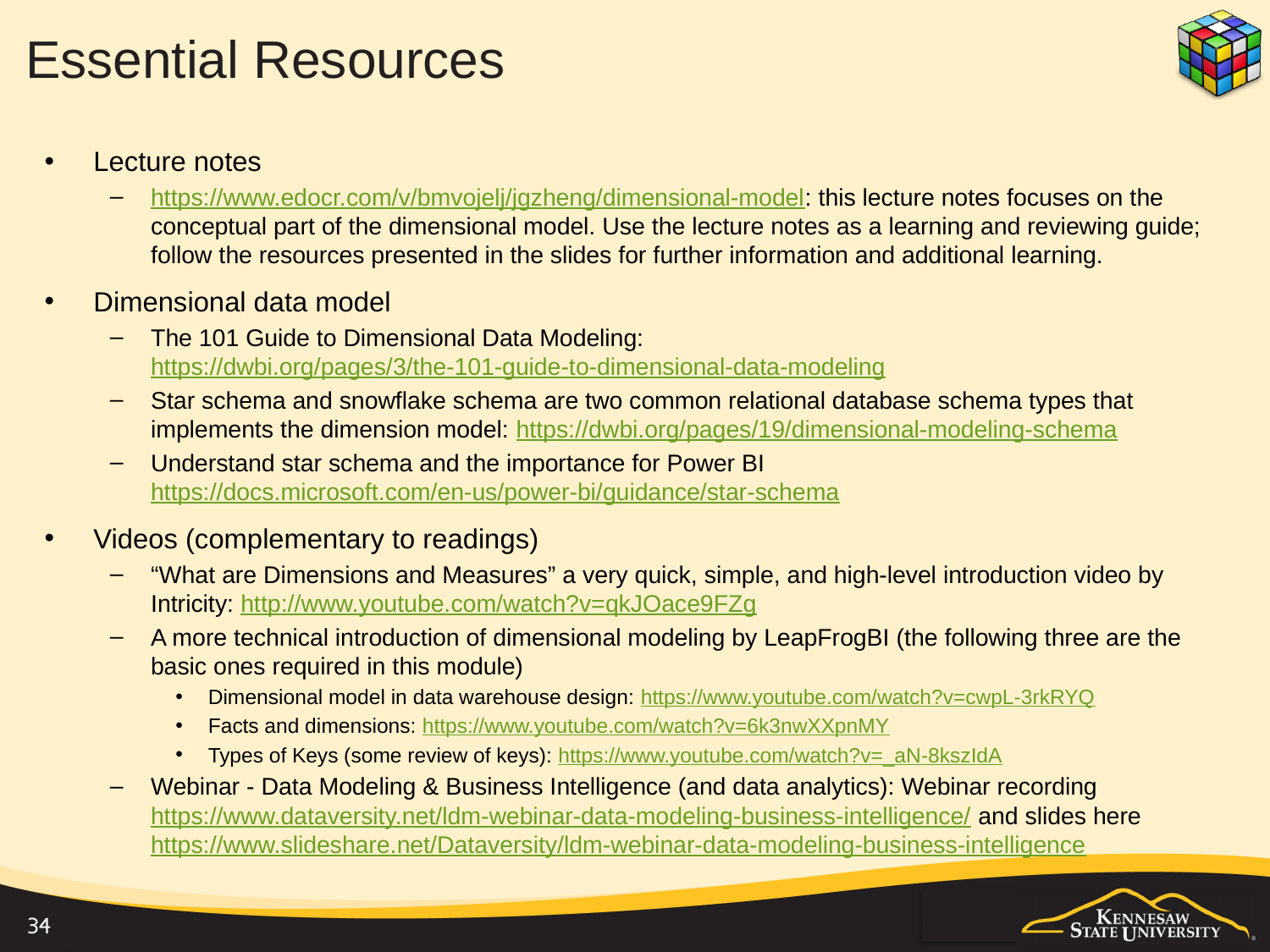

# Essential Resources
Lecture notes
https://www.edocr.com/v/bmvojelj/jgzheng/dimensional-model: this lecture notes focuses on the conceptual part of the dimensional model. Use the lecture notes as a learning and reviewing guide; follow the resources presented in the slides for further information and additional learning.
Dimensional data model
The 101 Guide to Dimensional Data Modeling: https://dwbi.org/pages/3/the-101-guide-to-dimensional-data-modeling
Star schema and snowflake schema are two common relational database schema types that implements the dimension model: https://dwbi.org/pages/19/dimensional-modeling-schema
Understand star schema and the importance for Power BI https://docs.microsoft.com/en-us/power-bi/guidance/star-schema
Videos (complementary to readings)
“What are Dimensions and Measures” a very quick, simple, and high-level introduction video by Intricity: http://www.youtube.com/watch?v=qkJOace9FZg
A more technical introduction of dimensional modeling by LeapFrogBI (the following three are the basic ones required in this module)
Dimensional model in data warehouse design: https://www.youtube.com/watch?v=cwpL-3rkRYQ
Facts and dimensions: https://www.youtube.com/watch?v=6k3nwXXpnMY
Types of Keys (some review of keys): https://www.youtube.com/watch?v=_aN-8kszIdA
Webinar - Data Modeling & Business Intelligence (and data analytics): Webinar recording https://www.dataversity.net/ldm-webinar-data-modeling-business-intelligence/ and slides here https://www.slideshare.net/Dataversity/ldm-webinar-data-modeling-business-intelligence

34